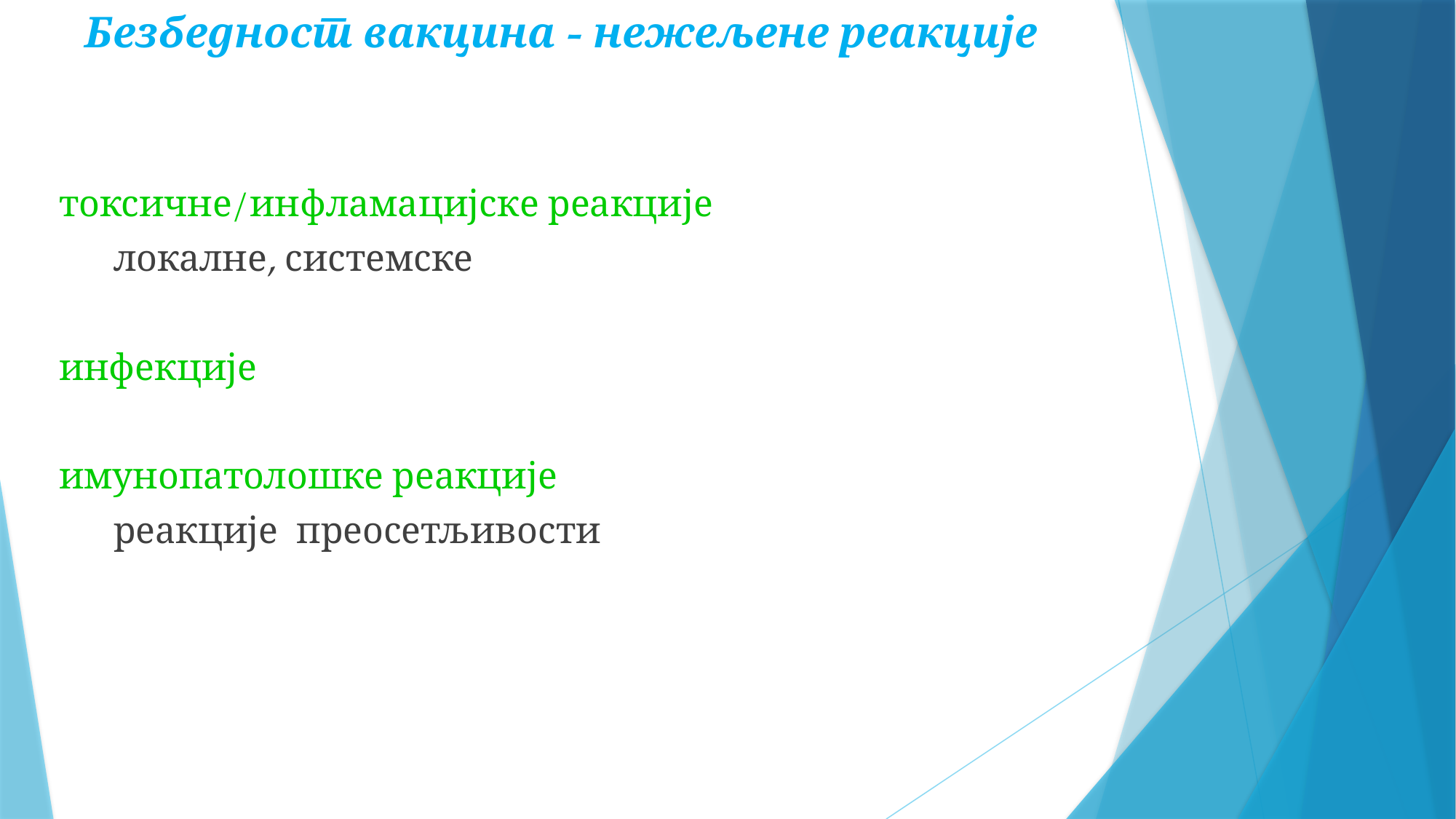

Безбедност вакцина - нежељене реакције
токсичне/инфламацијске реакције
локалне, системске

инфекције

имунопатолошке реакције
реакције  преосетљивости